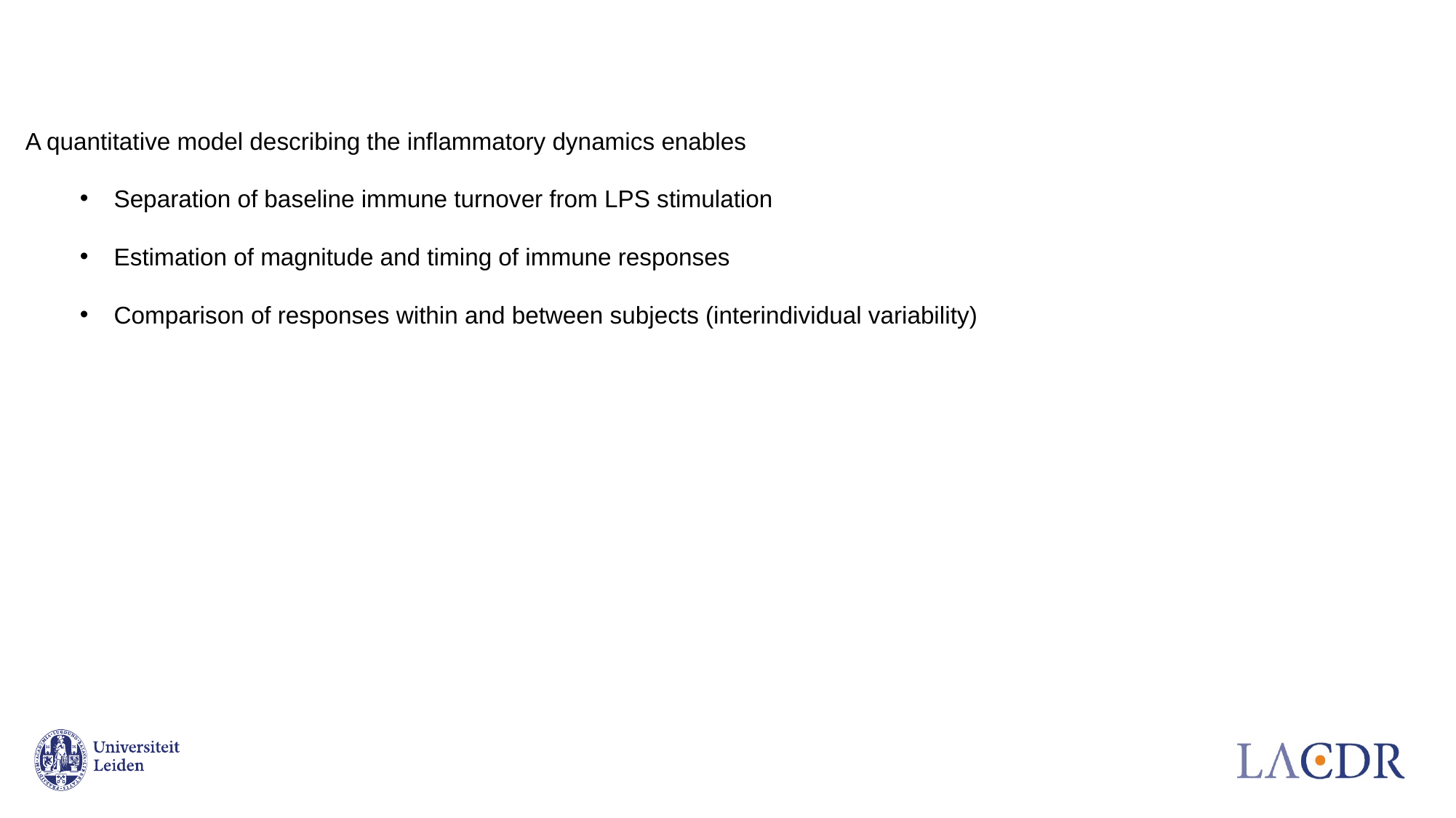

# Why Quantitative Modelling?

A quantitative model describing the inflammatory dynamics enables

Separation of baseline immune turnover from LPS stimulation

Estimation of magnitude and timing of immune responses

Comparison of responses within and between subjects (interindividual variability)